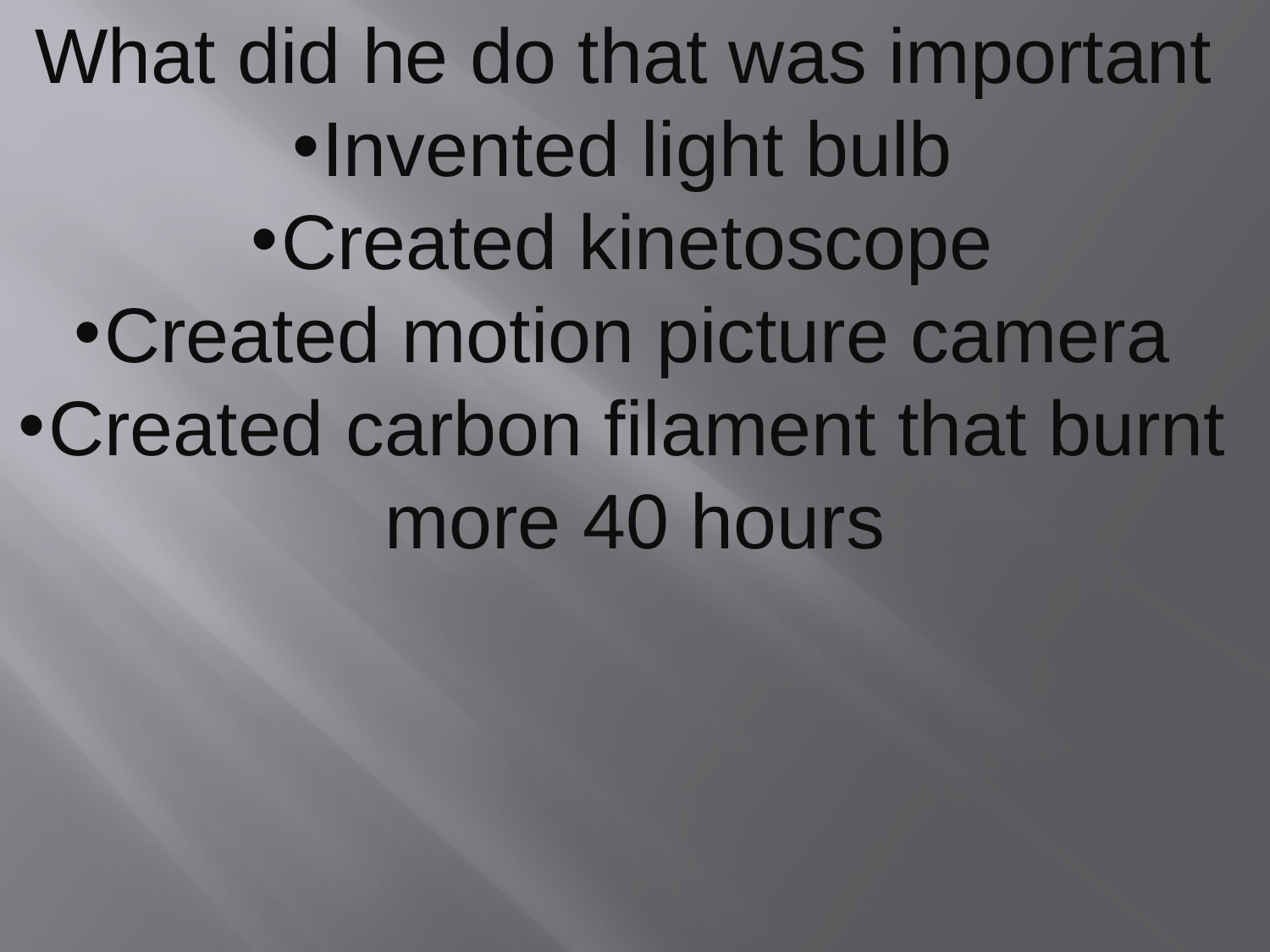

What did he do that was important
Invented light bulb
Created kinetoscope
Created motion picture camera
Created carbon filament that burnt  more 40 hours
|  |
| --- |